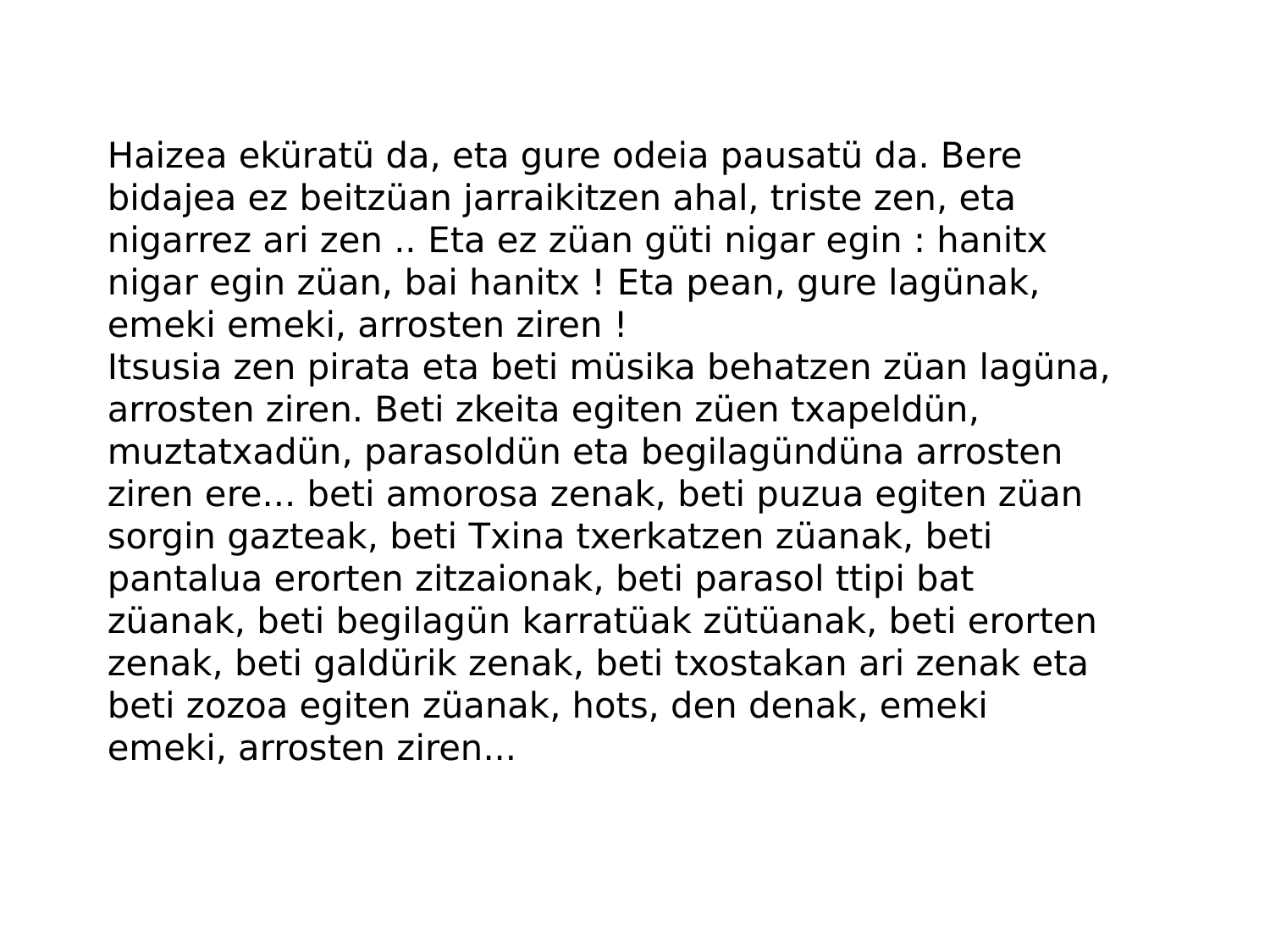

Haizea eküratü da, eta gure odeia pausatü da. Bere bidajea ez beitzüan jarraikitzen ahal, triste zen, eta   nigarrez ari zen .. Eta ez züan güti nigar egin : hanitx nigar egin züan, bai hanitx ! Eta pean, gure lagünak, emeki emeki, arrosten ziren !
Itsusia zen pirata eta beti müsika behatzen züan lagüna, arrosten ziren. Beti zkeita egiten züen txapeldün, muztatxadün, parasoldün eta begilagündüna arrosten ziren ere... beti amorosa zenak, beti puzua egiten züan sorgin gazteak, beti Txina txerkatzen züanak, beti pantalua erorten zitzaionak, beti parasol ttipi bat züanak, beti begilagün karratüak zütüanak, beti erorten zenak, beti galdürik zenak, beti txostakan ari zenak eta beti zozoa egiten züanak, hots, den denak, emeki emeki, arrosten ziren...